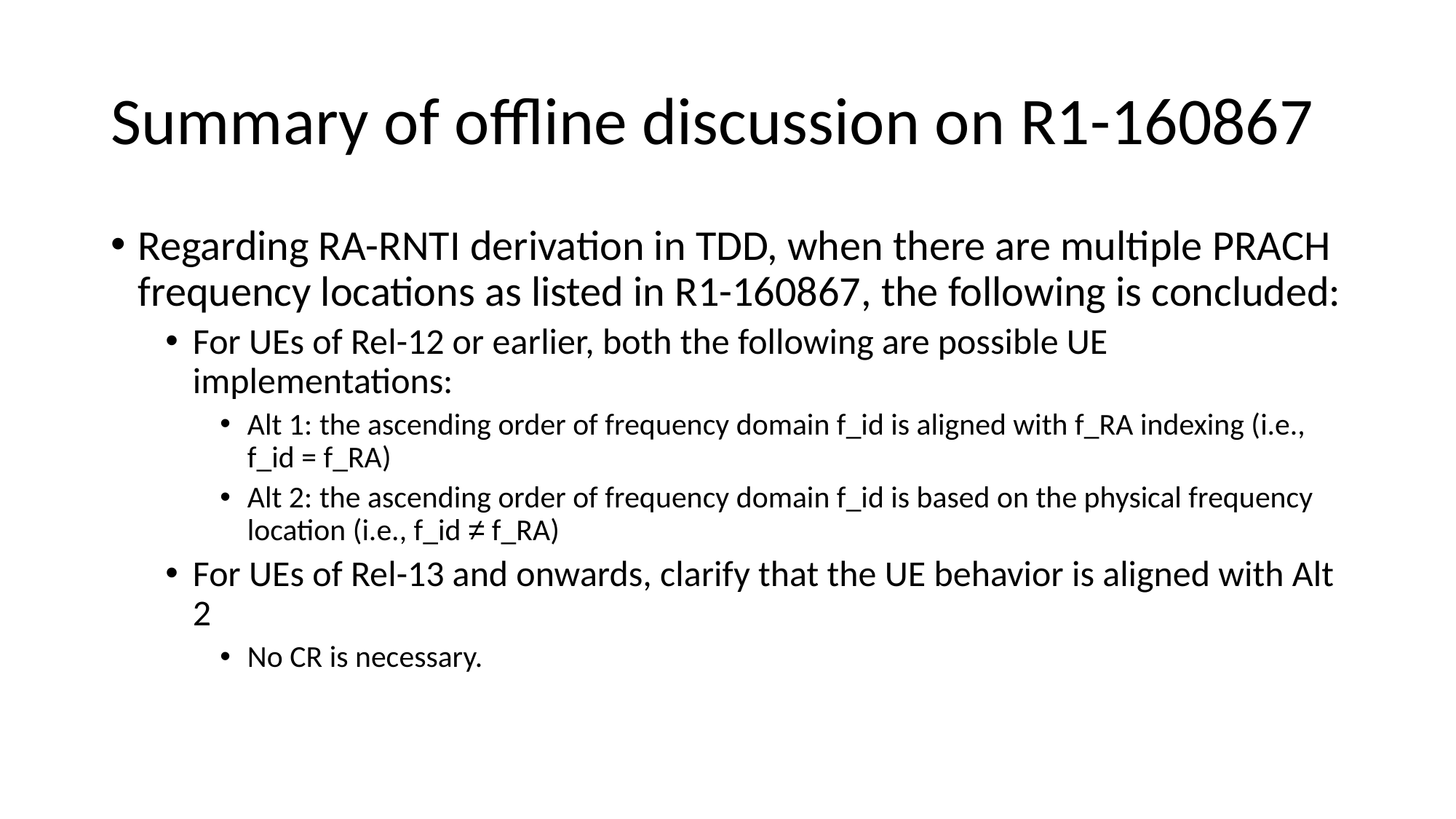

# Summary of offline discussion on R1-160867
Regarding RA-RNTI derivation in TDD, when there are multiple PRACH frequency locations as listed in R1-160867, the following is concluded:
For UEs of Rel-12 or earlier, both the following are possible UE implementations:
Alt 1: the ascending order of frequency domain f_id is aligned with f_RA indexing (i.e., f_id = f_RA)
Alt 2: the ascending order of frequency domain f_id is based on the physical frequency location (i.e., f_id ≠ f_RA)
For UEs of Rel-13 and onwards, clarify that the UE behavior is aligned with Alt 2
No CR is necessary.